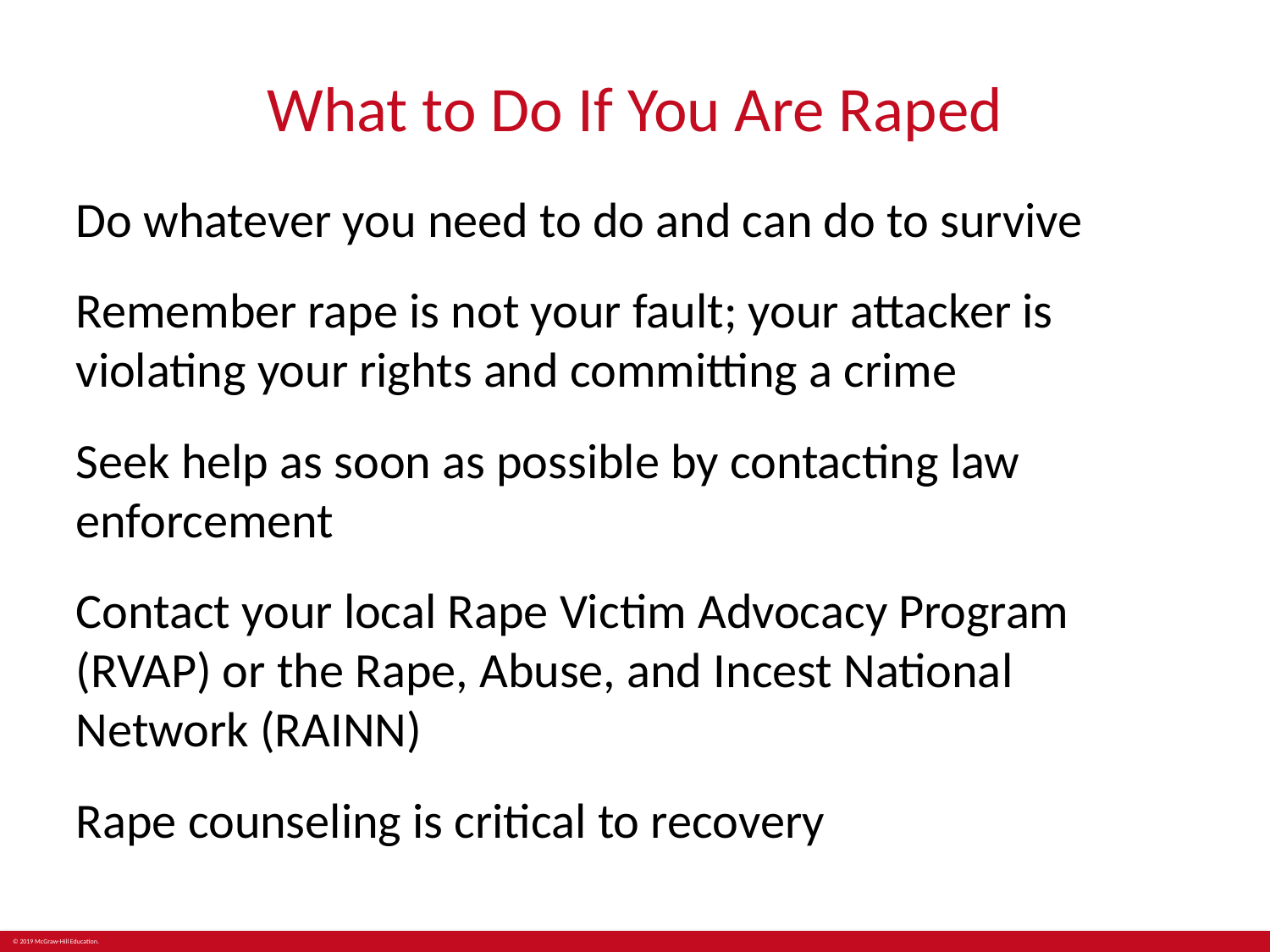

# What to Do If You Are Raped
Do whatever you need to do and can do to survive
Remember rape is not your fault; your attacker is violating your rights and committing a crime
Seek help as soon as possible by contacting law enforcement
Contact your local Rape Victim Advocacy Program (RVAP) or the Rape, Abuse, and Incest National Network (RAINN)
Rape counseling is critical to recovery